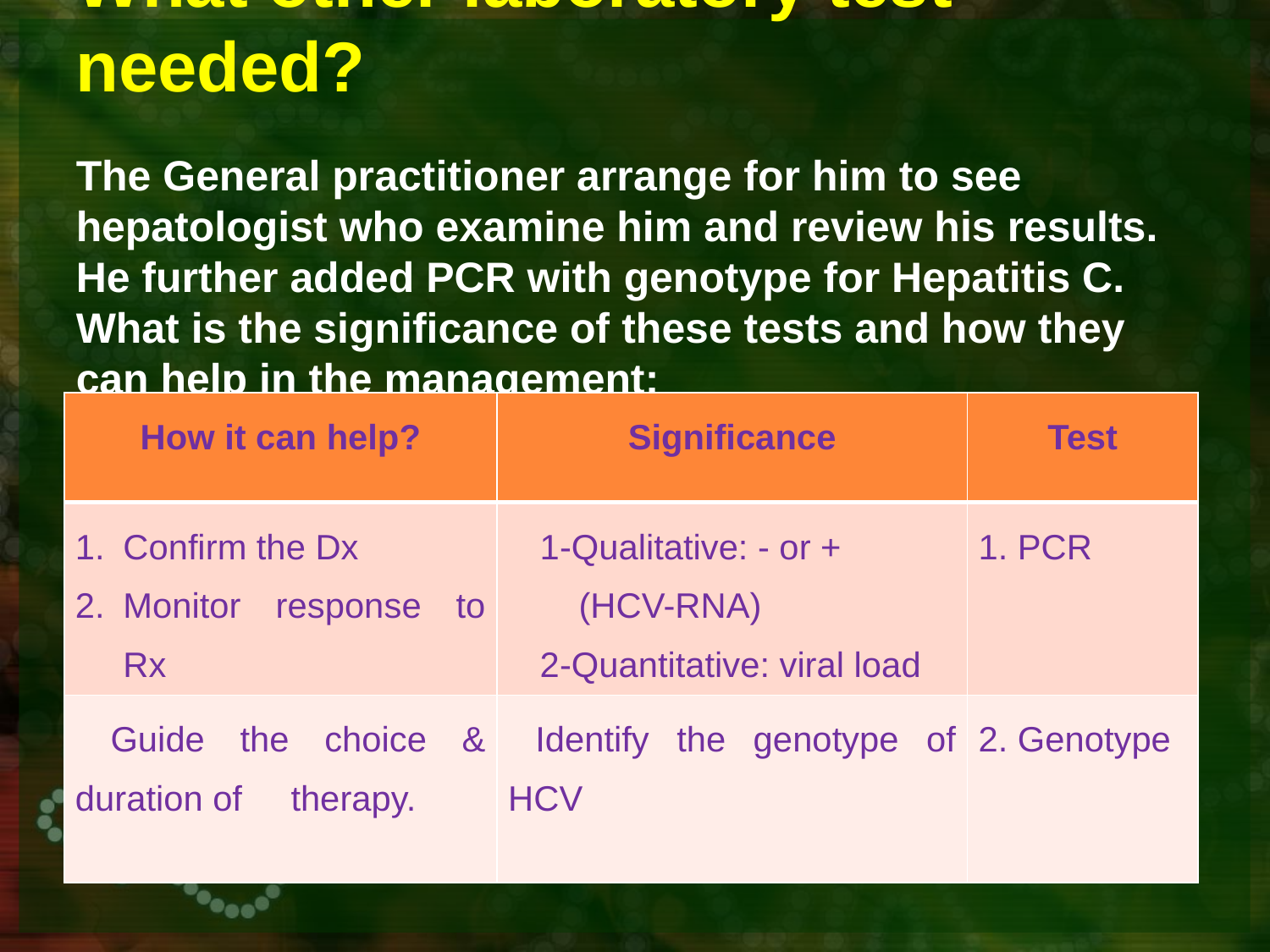

# What other laboratory test needed?
The General practitioner arrange for him to see hepatologist who examine him and review his results. He further added PCR with genotype for Hepatitis C. What is the significance of these tests and how they can help in the management:

| How it can help? | Significance | Test |
| --- | --- | --- |
| Confirm the Dx Monitor response to Rx | 1-Qualitative: - or + (HCV-RNA) 2-Quantitative: viral load | 1. PCR |
| Guide the choice & duration of therapy. | Identify the genotype of HCV | 2. Genotype |